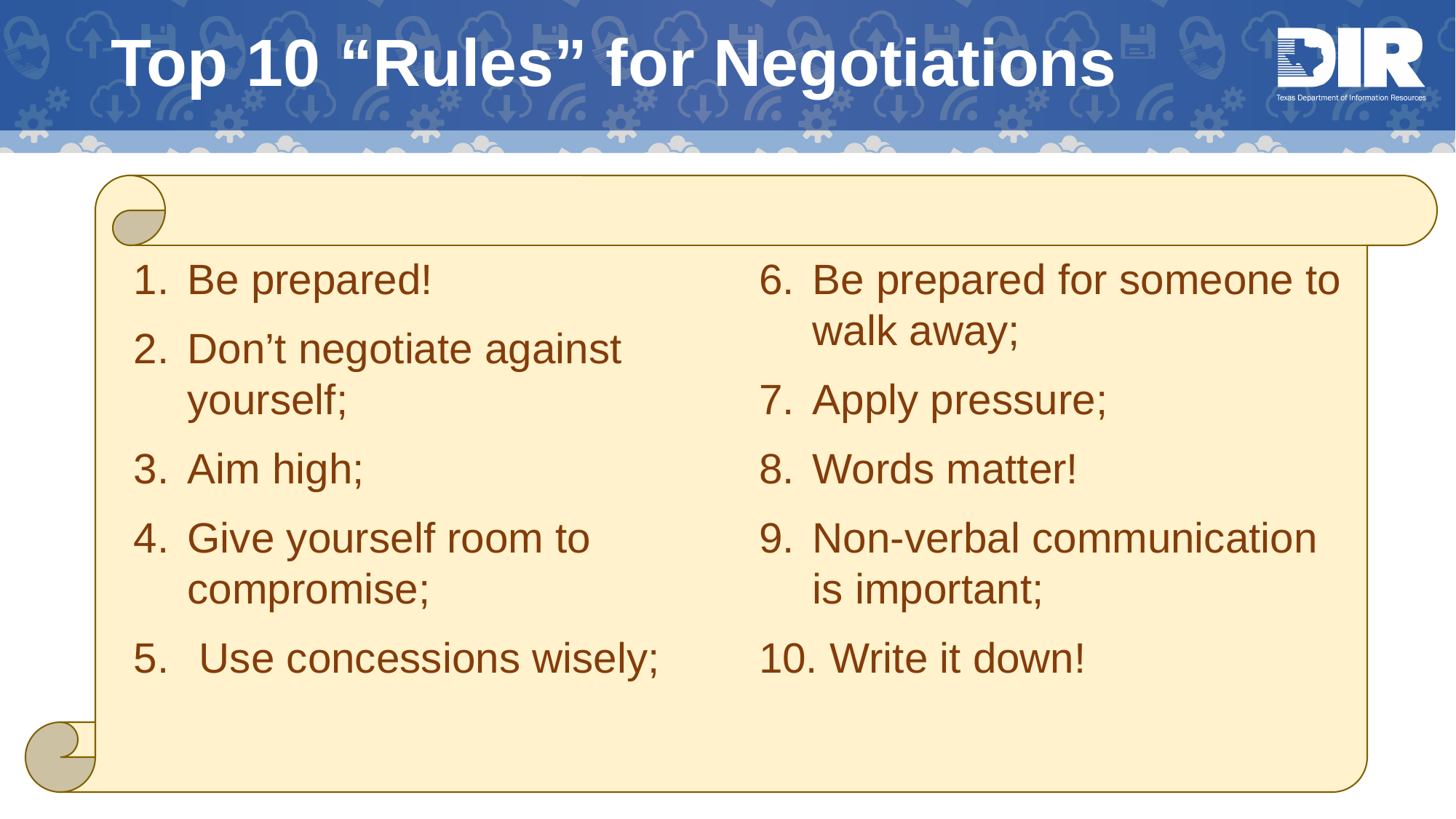

# Top 10 “Rules” for Negotiations

Be prepared!
Don’t negotiate against yourself;
Aim high;
Give yourself room to compromise;
 Use concessions wisely;

Be prepared for someone to walk away;
Apply pressure;
Words matter!
Non-verbal communication is important;
 Write it down!